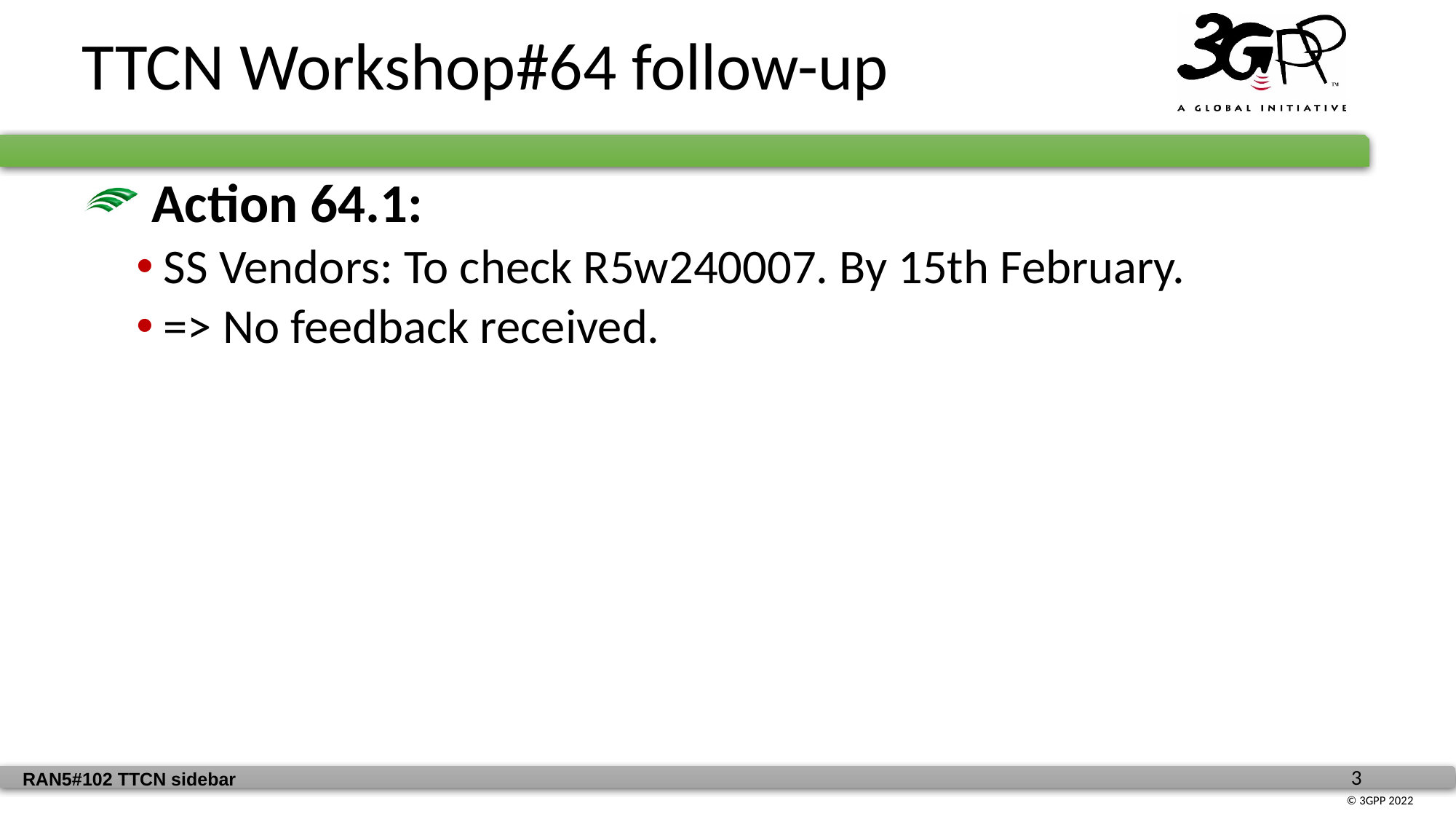

TTCN Workshop#64 follow-up
 Action 64.1:
SS Vendors: To check R5w240007. By 15th February.
=> No feedback received.